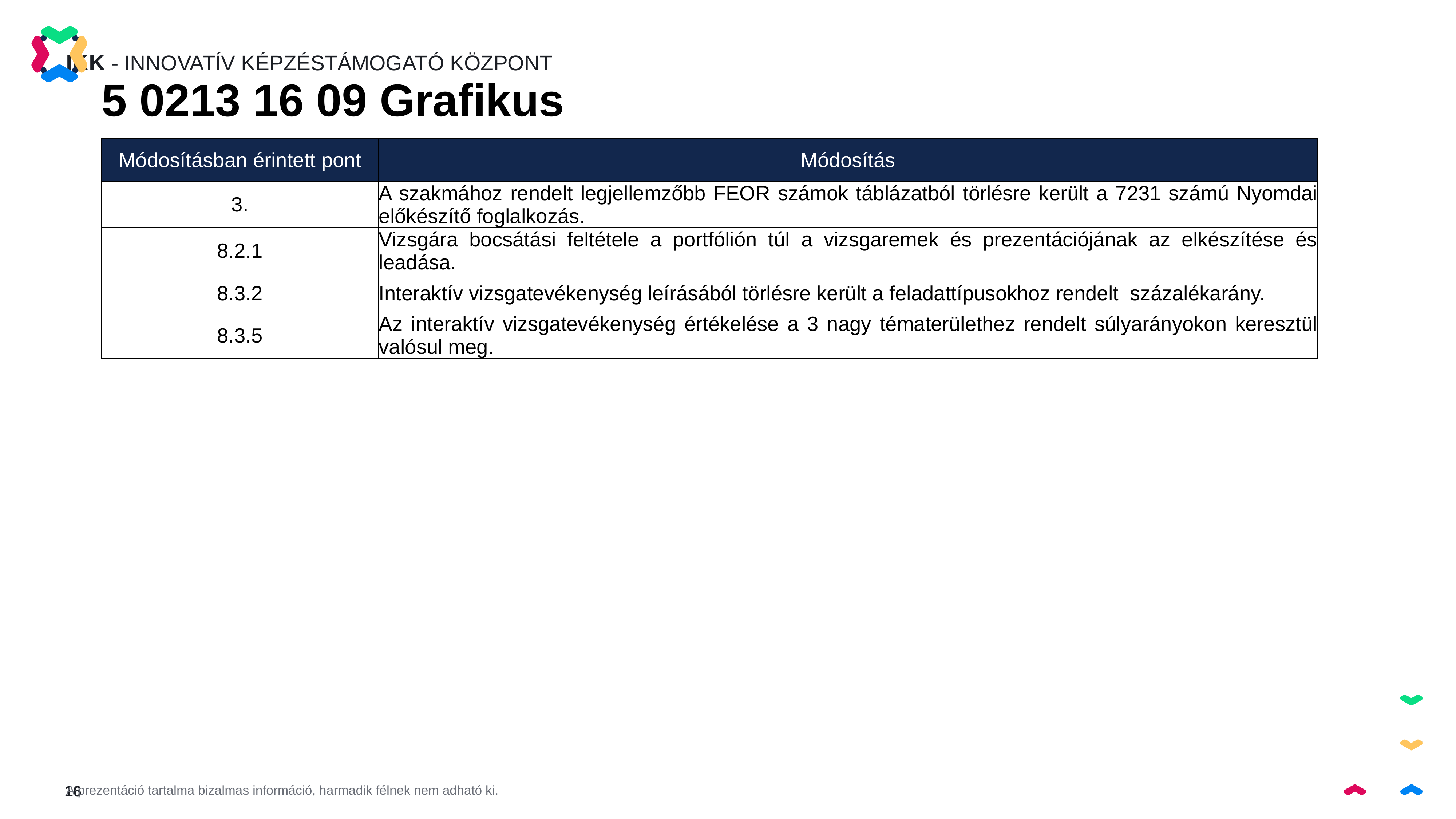

5 0213 16 09 Grafikus
| Módosításban érintett pont | Módosítás |
| --- | --- |
| 3. | A szakmához rendelt legjellemzőbb FEOR számok táblázatból törlésre került a 7231 számú Nyomdai előkészítő foglalkozás. |
| 8.2.1 | Vizsgára bocsátási feltétele a portfólión túl a vizsgaremek és prezentációjának az elkészítése és leadása. |
| 8.3.2 | Interaktív vizsgatevékenység leírásából törlésre került a feladattípusokhoz rendelt százalékarány. |
| 8.3.5 | Az interaktív vizsgatevékenység értékelése a 3 nagy tématerülethez rendelt súlyarányokon keresztül valósul meg. |